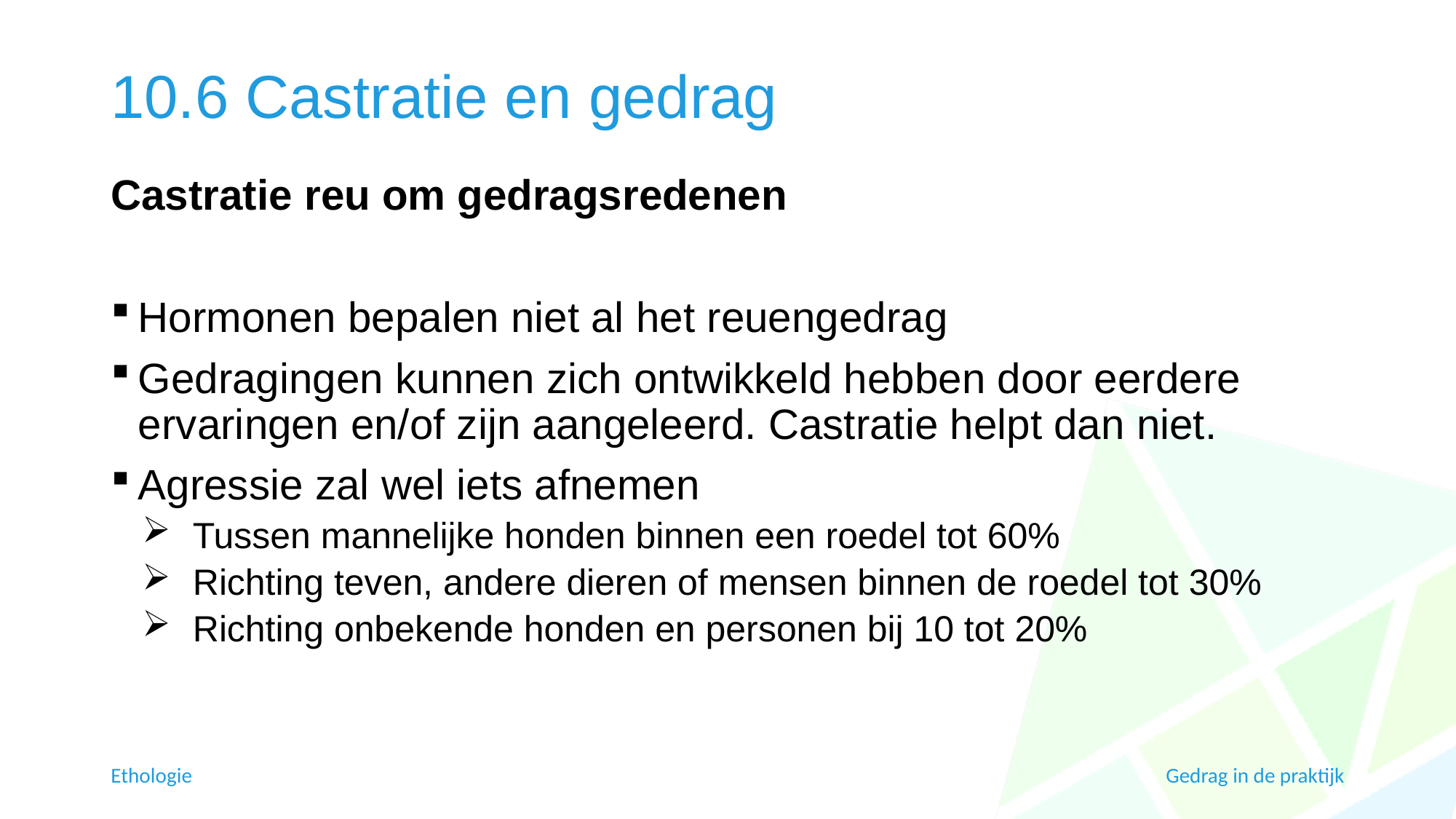

# 10.6 Castratie en gedrag
Castratie reu om gedragsredenen

Hormonen bepalen niet al het reuengedrag
Gedragingen kunnen zich ontwikkeld hebben door eerdere ervaringen en/of zijn aangeleerd. Castratie helpt dan niet.
Agressie zal wel iets afnemen
Tussen mannelijke honden binnen een roedel tot 60%
Richting teven, andere dieren of mensen binnen de roedel tot 30%
Richting onbekende honden en personen bij 10 tot 20%

Ethologie
Gedrag in de praktijk